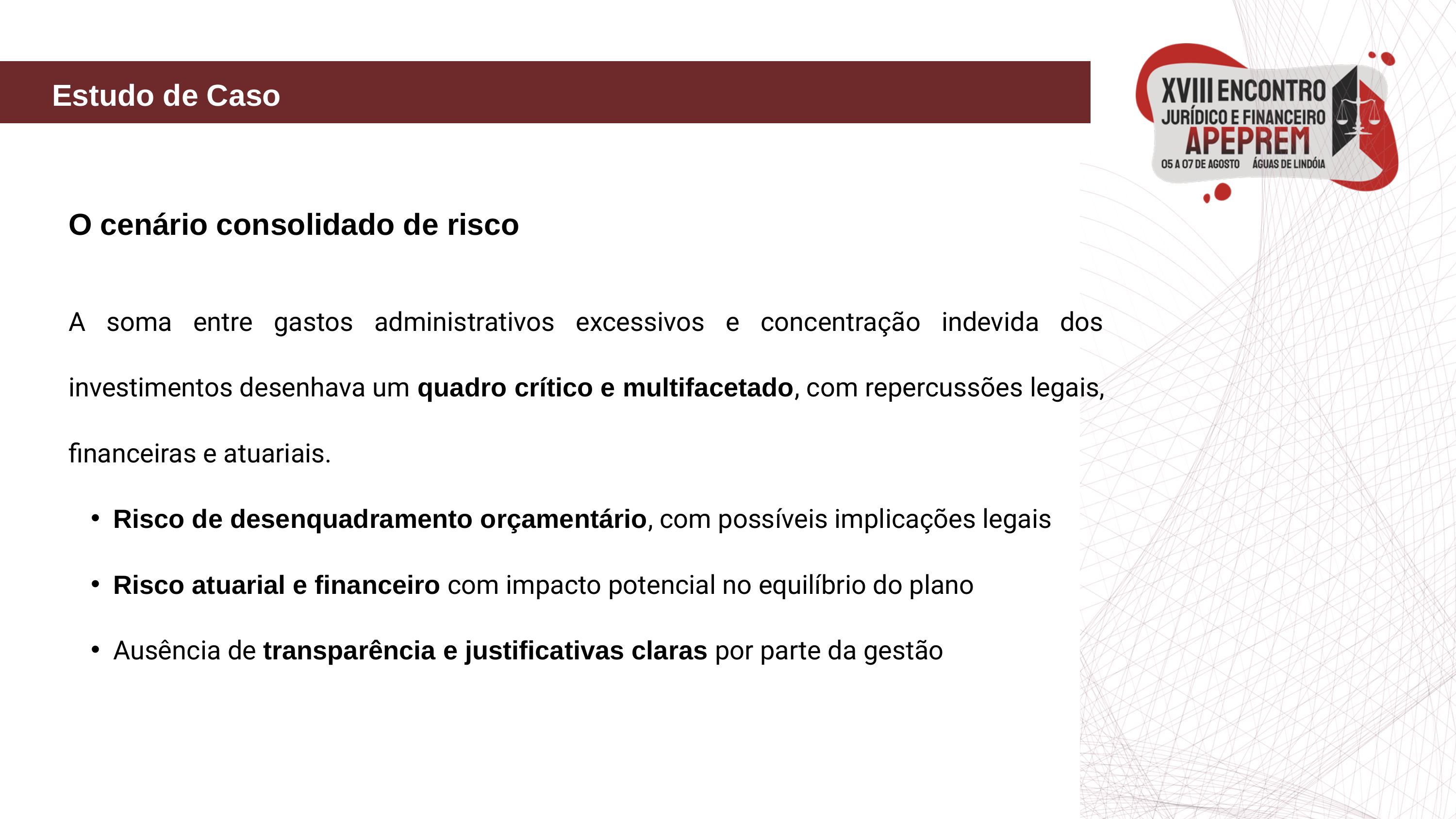

Estudo de Caso
O cenário consolidado de risco
A soma entre gastos administrativos excessivos e concentração indevida dos investimentos desenhava um quadro crítico e multifacetado, com repercussões legais, financeiras e atuariais.
Risco de desenquadramento orçamentário, com possíveis implicações legais
Risco atuarial e financeiro com impacto potencial no equilíbrio do plano
Ausência de transparência e justificativas claras por parte da gestão